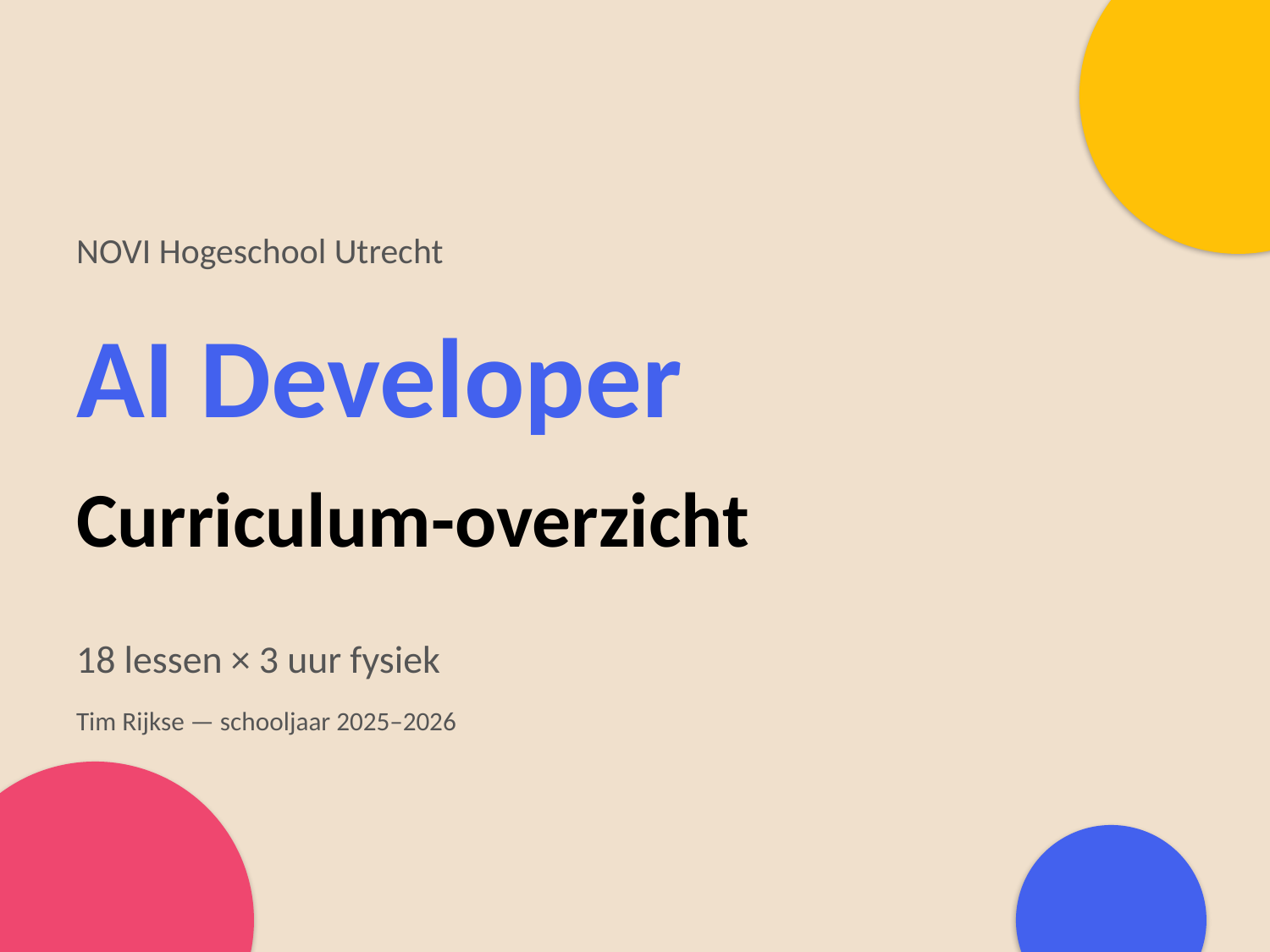

NOVI Hogeschool Utrecht
AI Developer
Curriculum-overzicht
18 lessen × 3 uur fysiek
Tim Rijkse — schooljaar 2025–2026